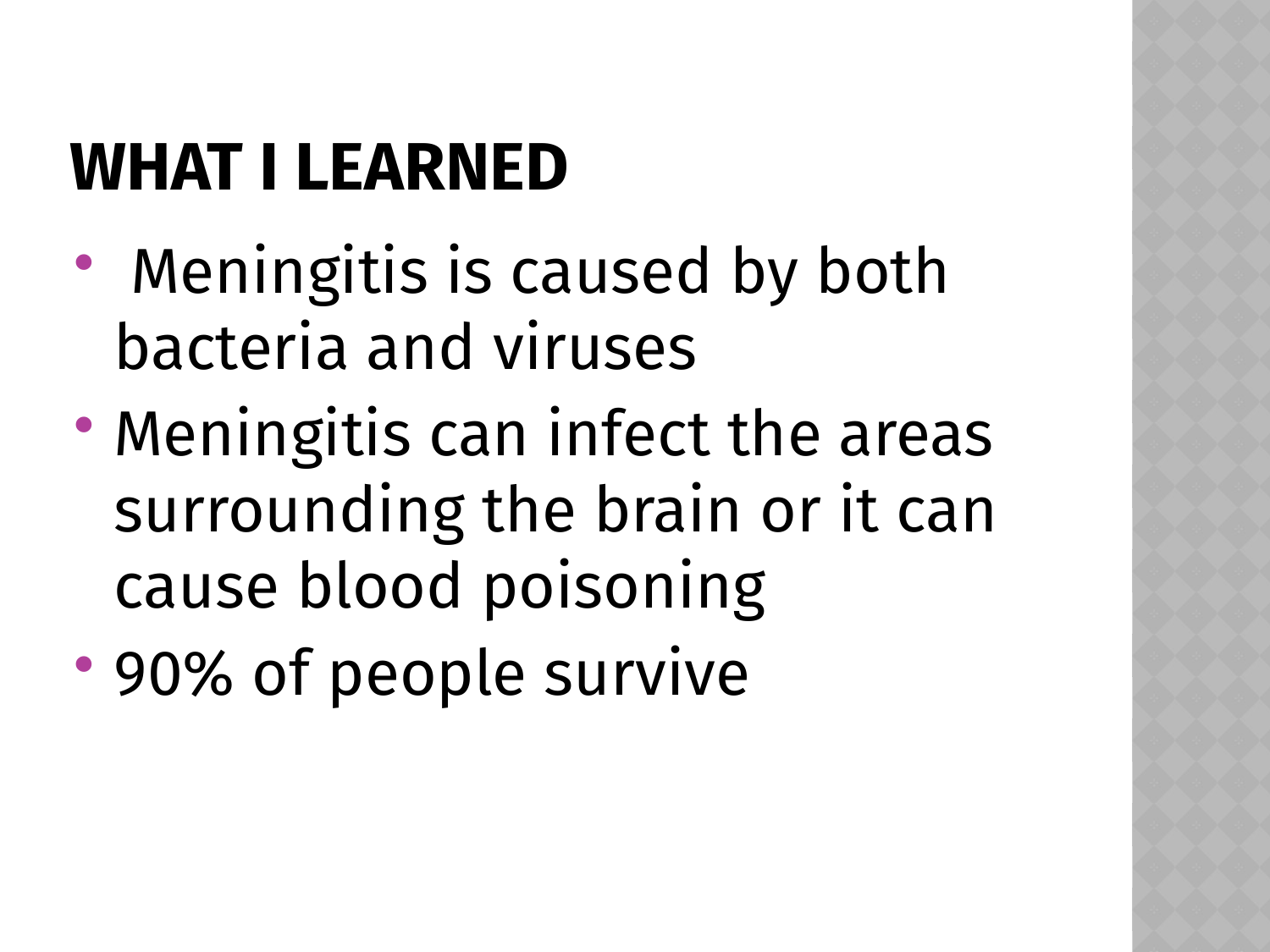

# What I learned
 Meningitis is caused by both bacteria and viruses
Meningitis can infect the areas surrounding the brain or it can cause blood poisoning
90% of people survive